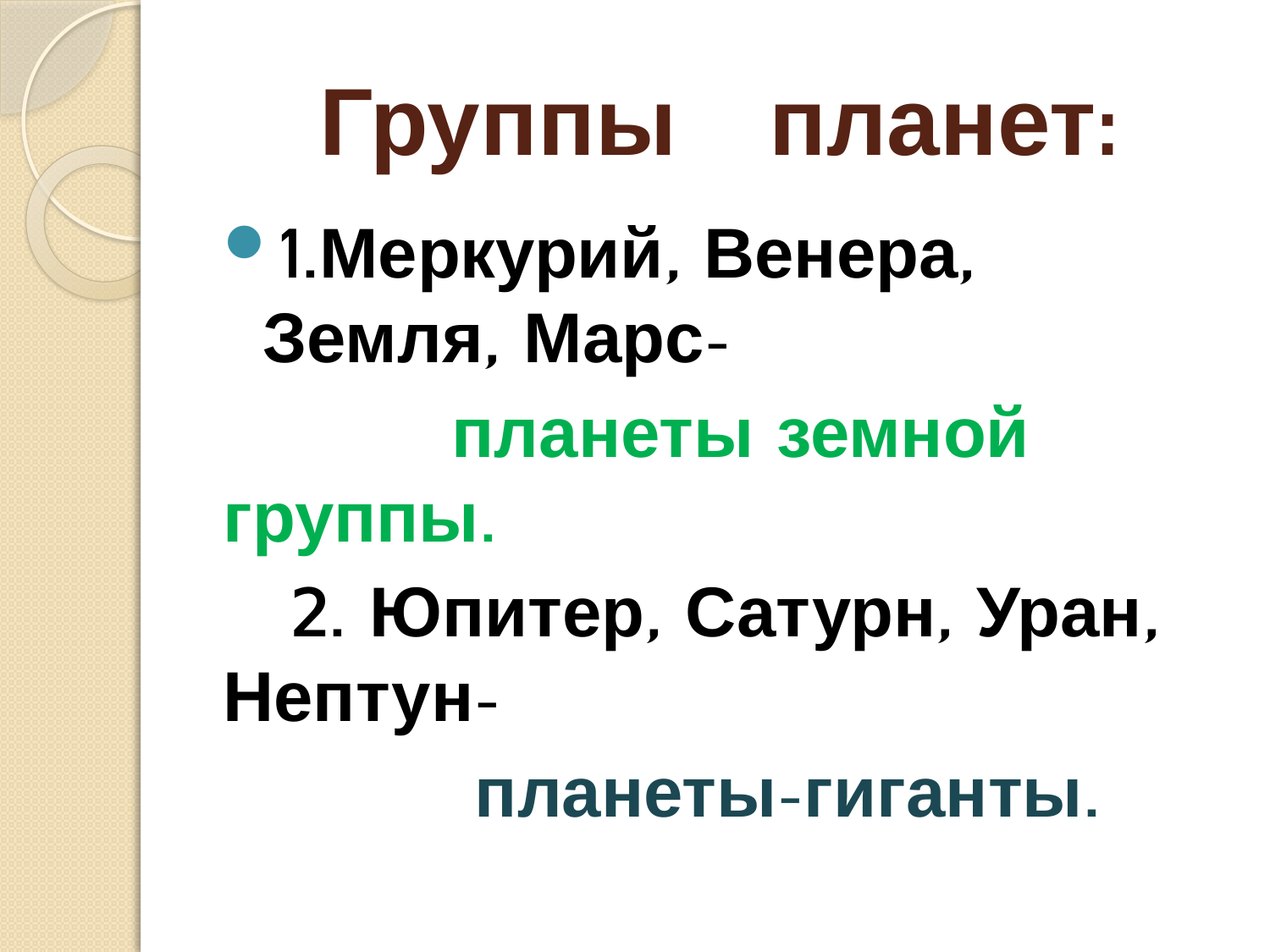

# Группы   планет:
1.Меркурий, Венера, Земля, Марс-
          планеты земной группы.
   2. Юпитер, Сатурн, Уран, Нептун-
           планеты-гиганты.